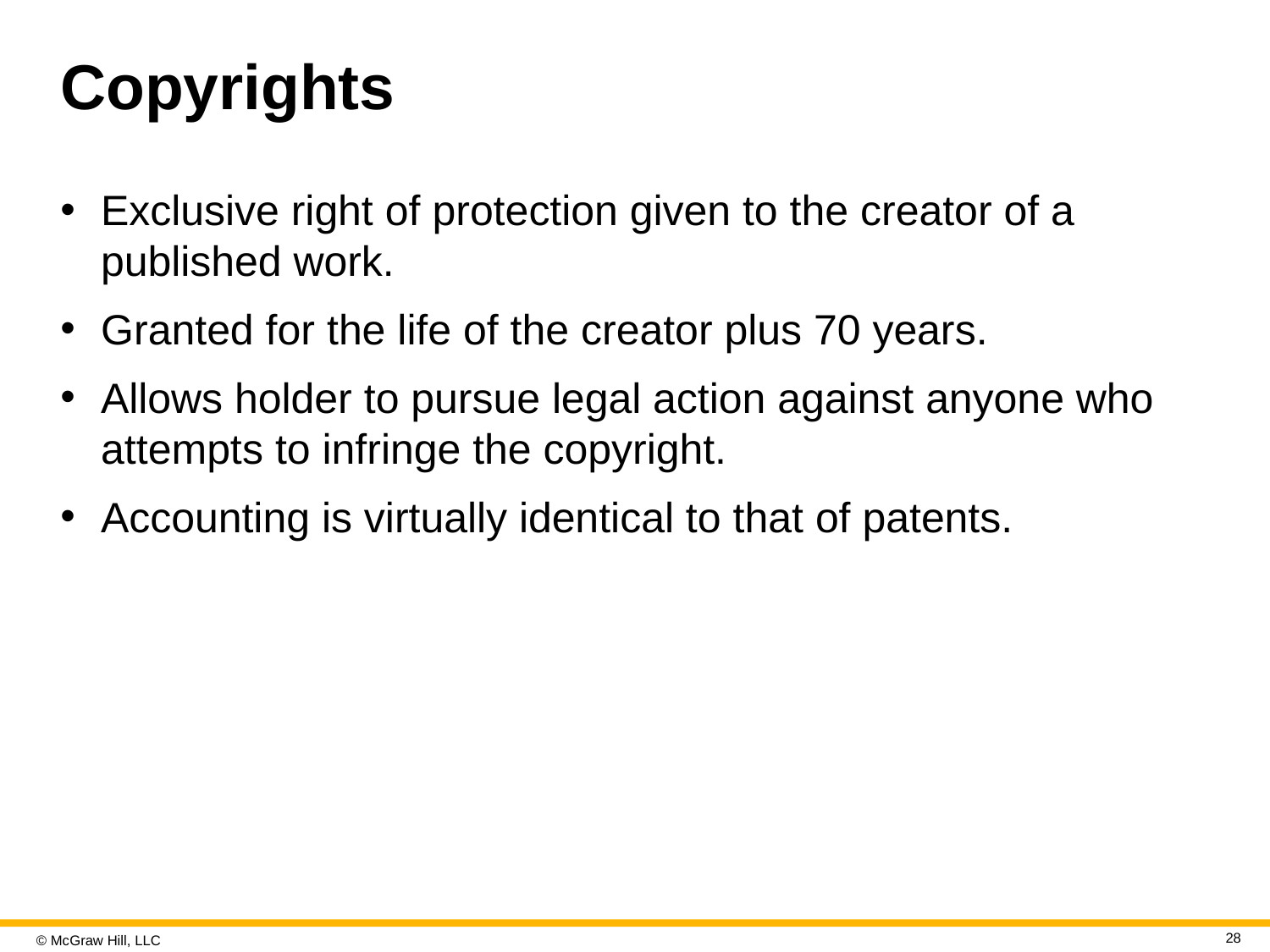

# Copyrights
Exclusive right of protection given to the creator of a published work.
Granted for the life of the creator plus 70 years.
Allows holder to pursue legal action against anyone who attempts to infringe the copyright.
Accounting is virtually identical to that of patents.
28